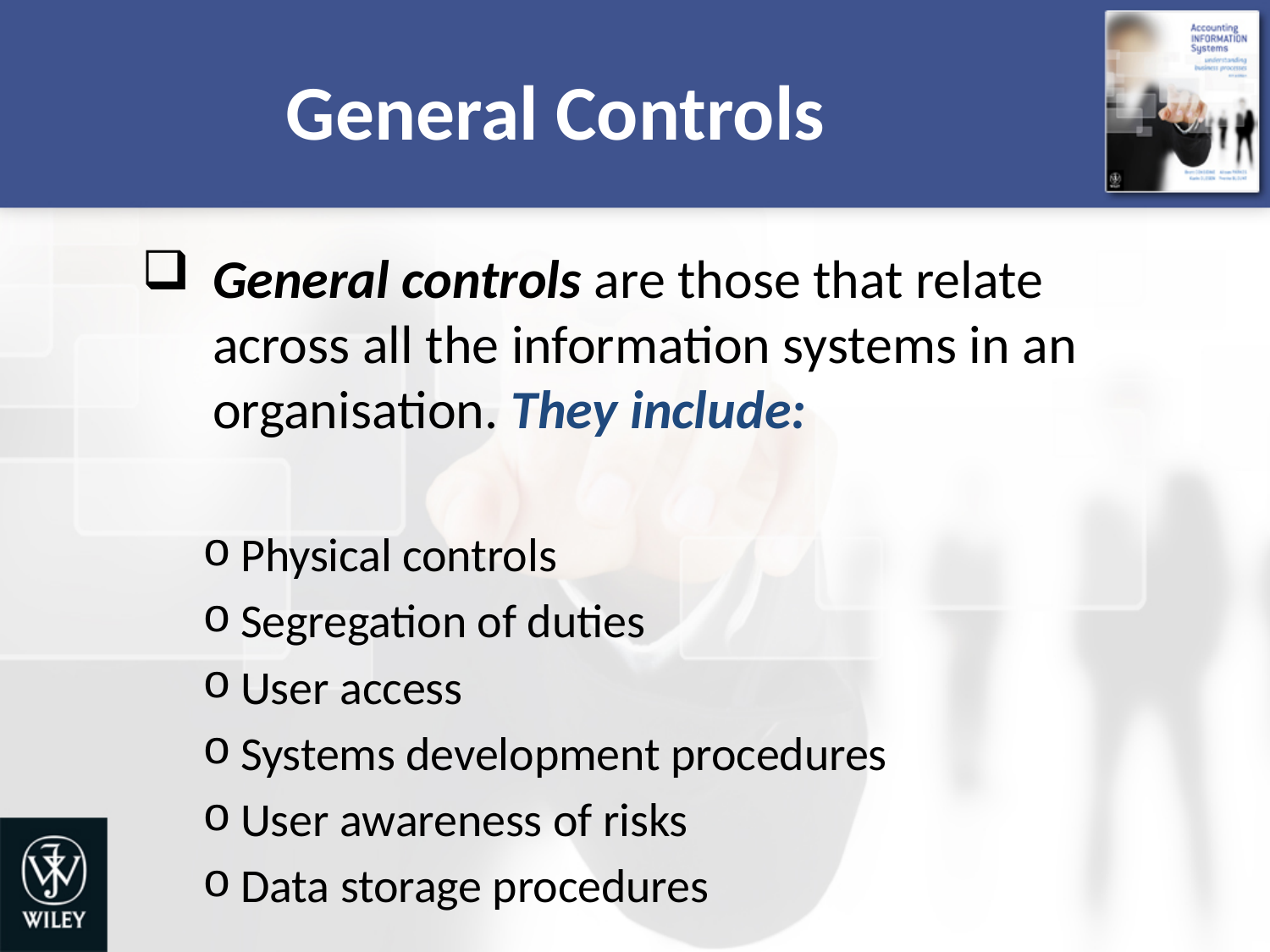

# General Controls
General controls are those that relate across all the information systems in an organisation. They include:

Physical controls
Segregation of duties
User access
Systems development procedures
User awareness of risks
Data storage procedures